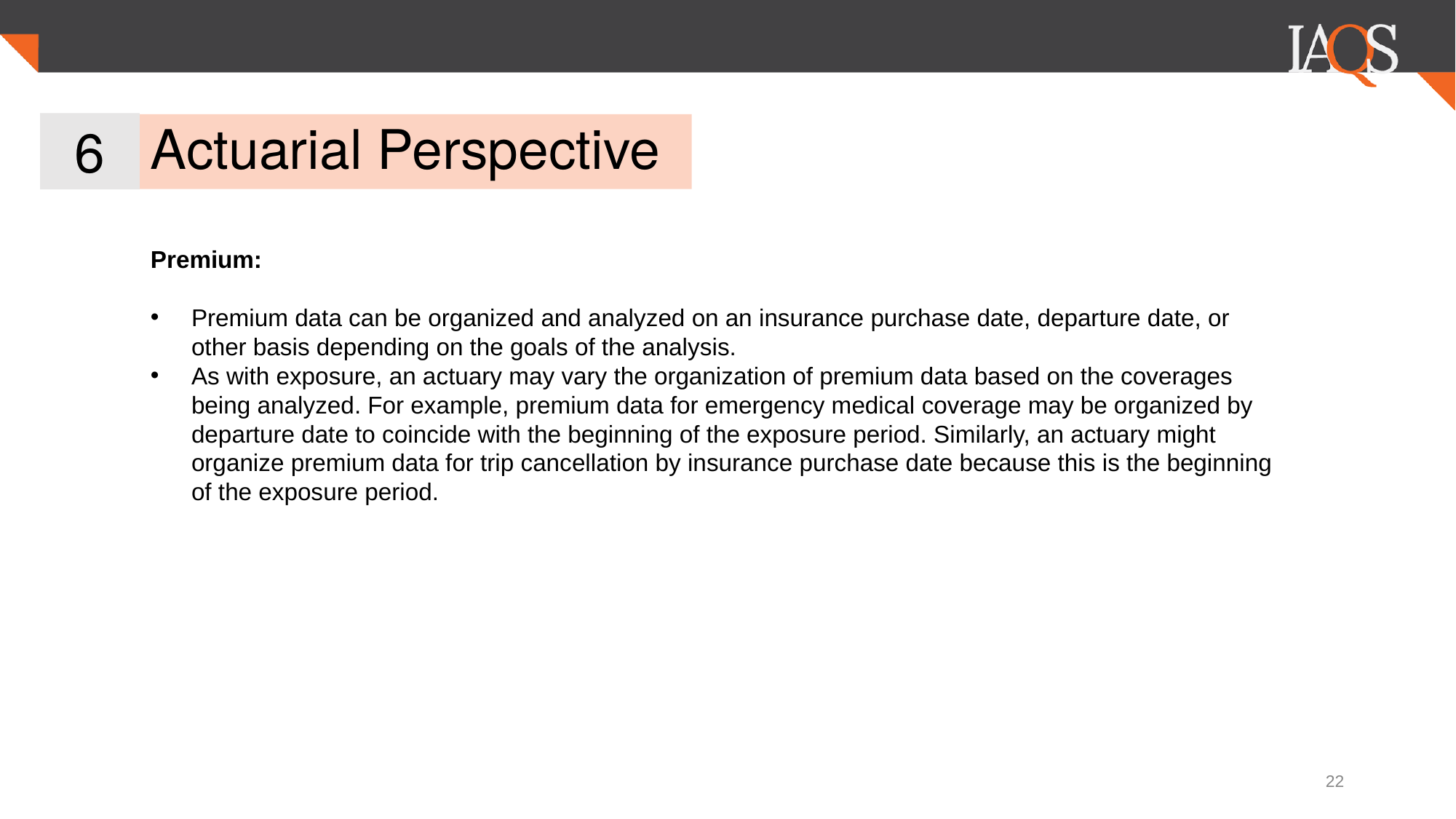

6
# Actuarial Perspective
Premium:

Premium data can be organized and analyzed on an insurance purchase date, departure date, or other basis depending on the goals of the analysis.
As with exposure, an actuary may vary the organization of premium data based on the coverages being analyzed. For example, premium data for emergency medical coverage may be organized by departure date to coincide with the beginning of the exposure period. Similarly, an actuary might organize premium data for trip cancellation by insurance purchase date because this is the beginning of the exposure period.
22